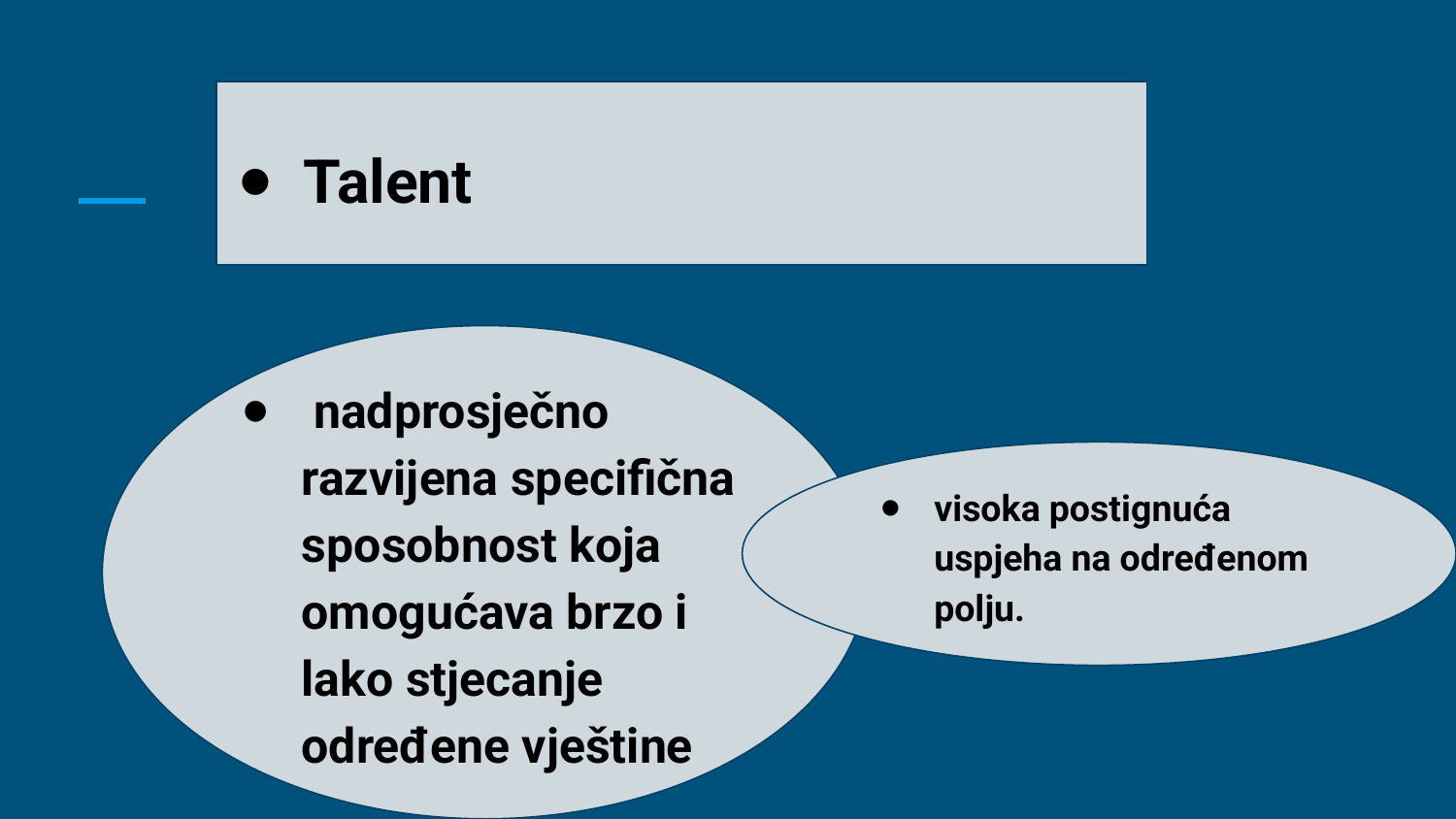

Talent
 nadprosječno razvijena specifična sposobnost koja omogućava brzo i lako stjecanje određene vještine
visoka postignuća uspjeha na određenom polju.